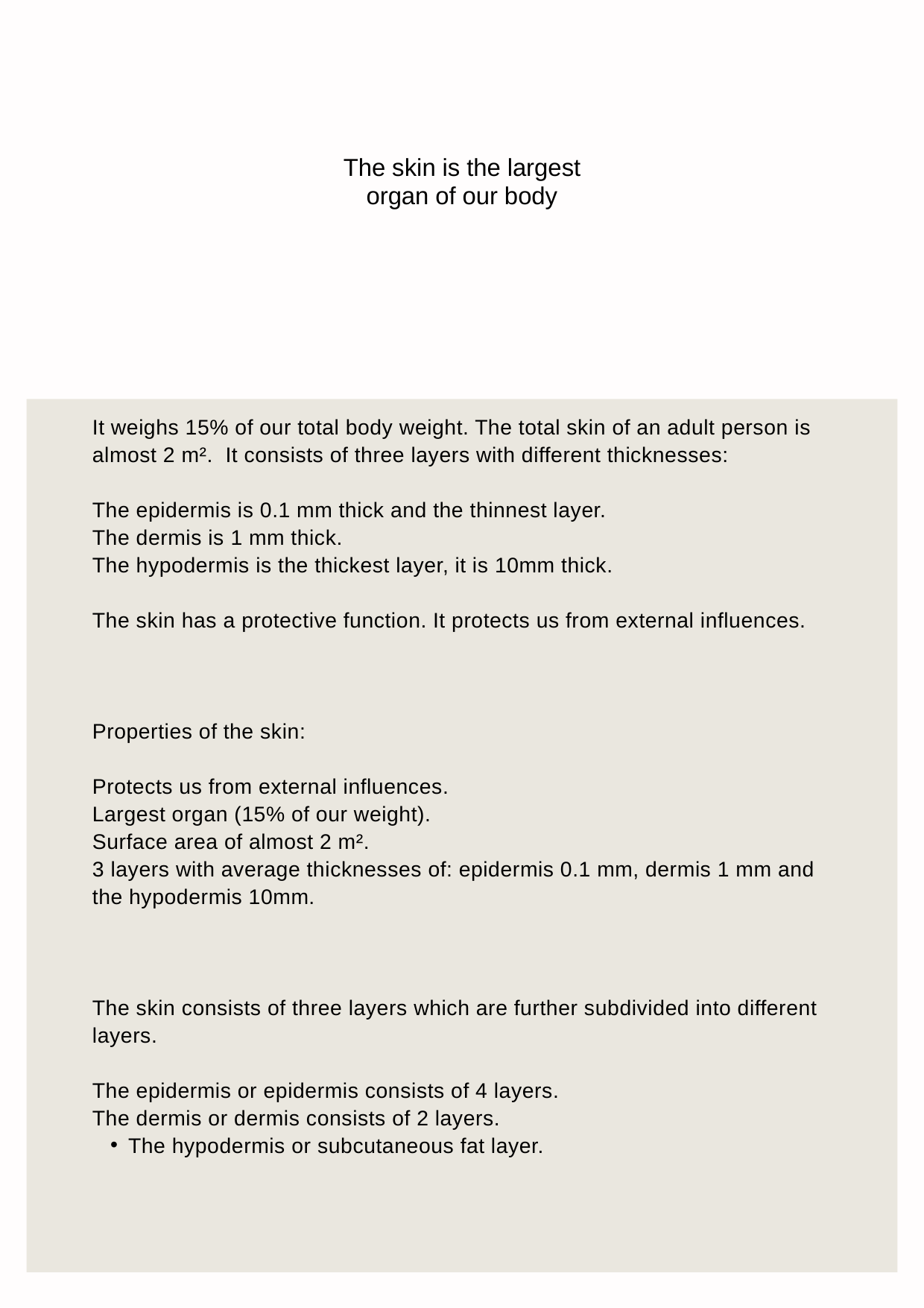

The skin is the largest organ of our body

It weighs 15% of our total body weight. The total skin of an adult person is almost 2 m².  It consists of three layers with different thicknesses:

The epidermis is 0.1 mm thick and the thinnest layer.
The dermis is 1 mm thick.
The hypodermis is the thickest layer, it is 10mm thick.

The skin has a protective function. It protects us from external influences.

Properties of the skin:

Protects us from external influences.
Largest organ (15% of our weight).
Surface area of almost 2 m².
3 layers with average thicknesses of: epidermis 0.1 mm, dermis 1 mm and the hypodermis 10mm.

The skin consists of three layers which are further subdivided into different layers.

The epidermis or epidermis consists of 4 layers.
The dermis or dermis consists of 2 layers.
The hypodermis or subcutaneous fat layer.